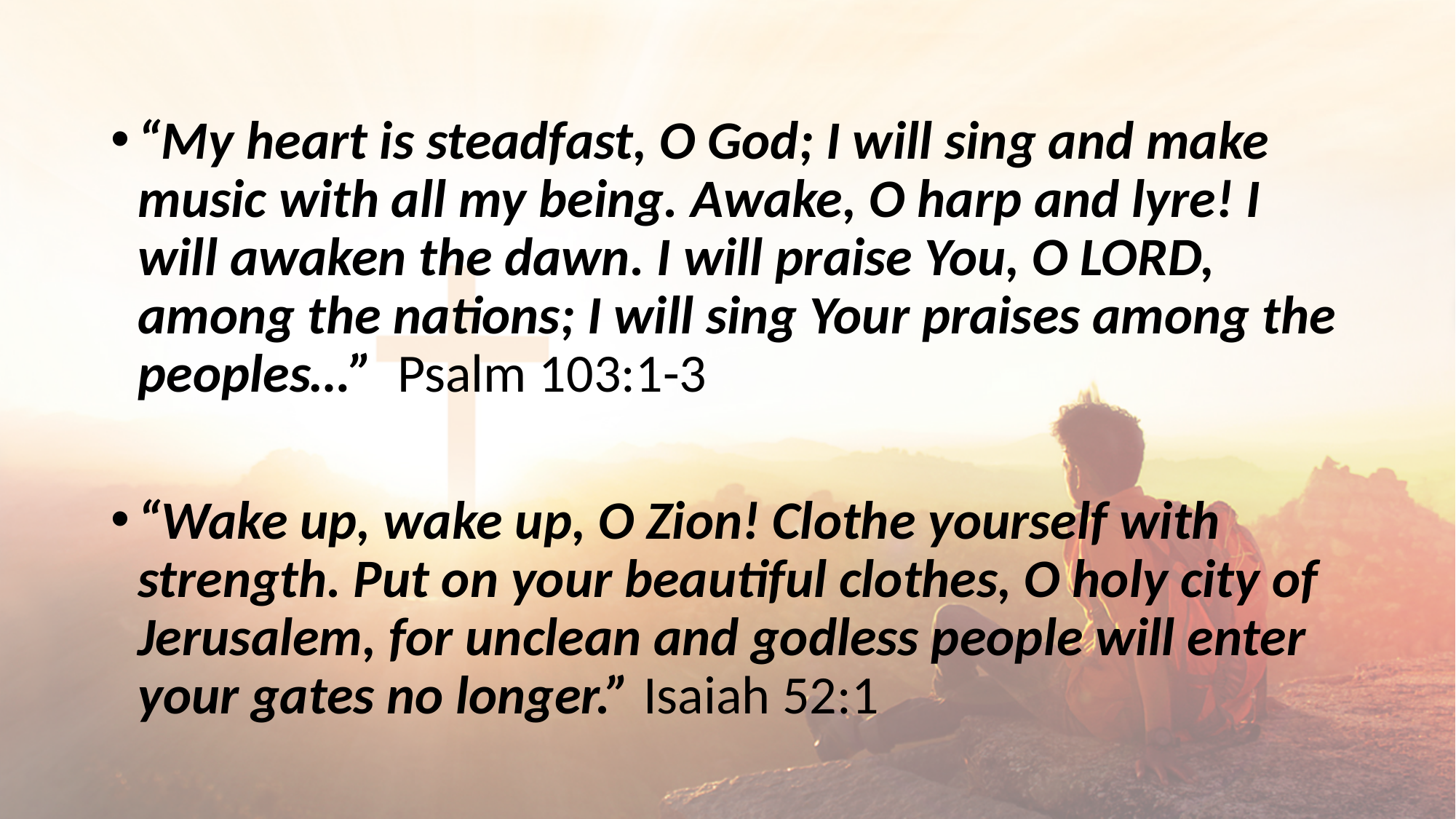

“My heart is steadfast, O God; I will sing and make music with all my being. Awake, O harp and lyre! I will awaken the dawn. I will praise You, O LORD, among the nations; I will sing Your praises among the peoples…”  Psalm 103:1-3

“Wake up, wake up, O Zion! Clothe yourself with strength. Put on your beautiful clothes, O holy city of Jerusalem, for unclean and godless people will enter your gates no longer.” Isaiah 52:1